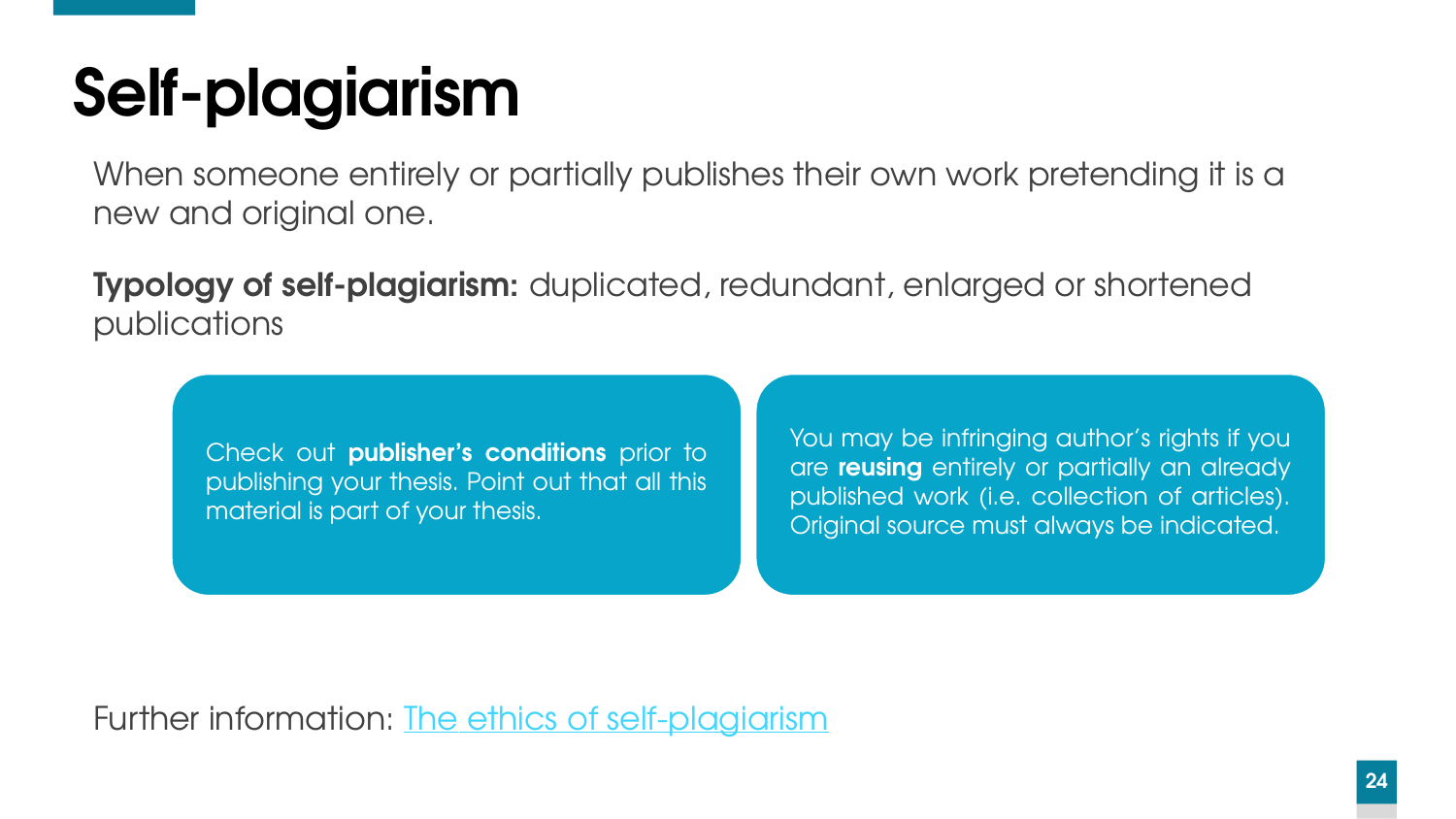

# Self-plagiarism
When someone entirely or partially publishes their own work pretending it is a new and original one.
Typology of self-plagiarism: duplicated, redundant, enlarged or shortened publications

Further information: The ethics of self-plagiarism

Check out publisher’s conditions prior to publishing your thesis. Point out that all this material is part of your thesis.

You may be infringing author’s rights if you are reusing entirely or partially an already published work (i.e. collection of articles). Original source must always be indicated.